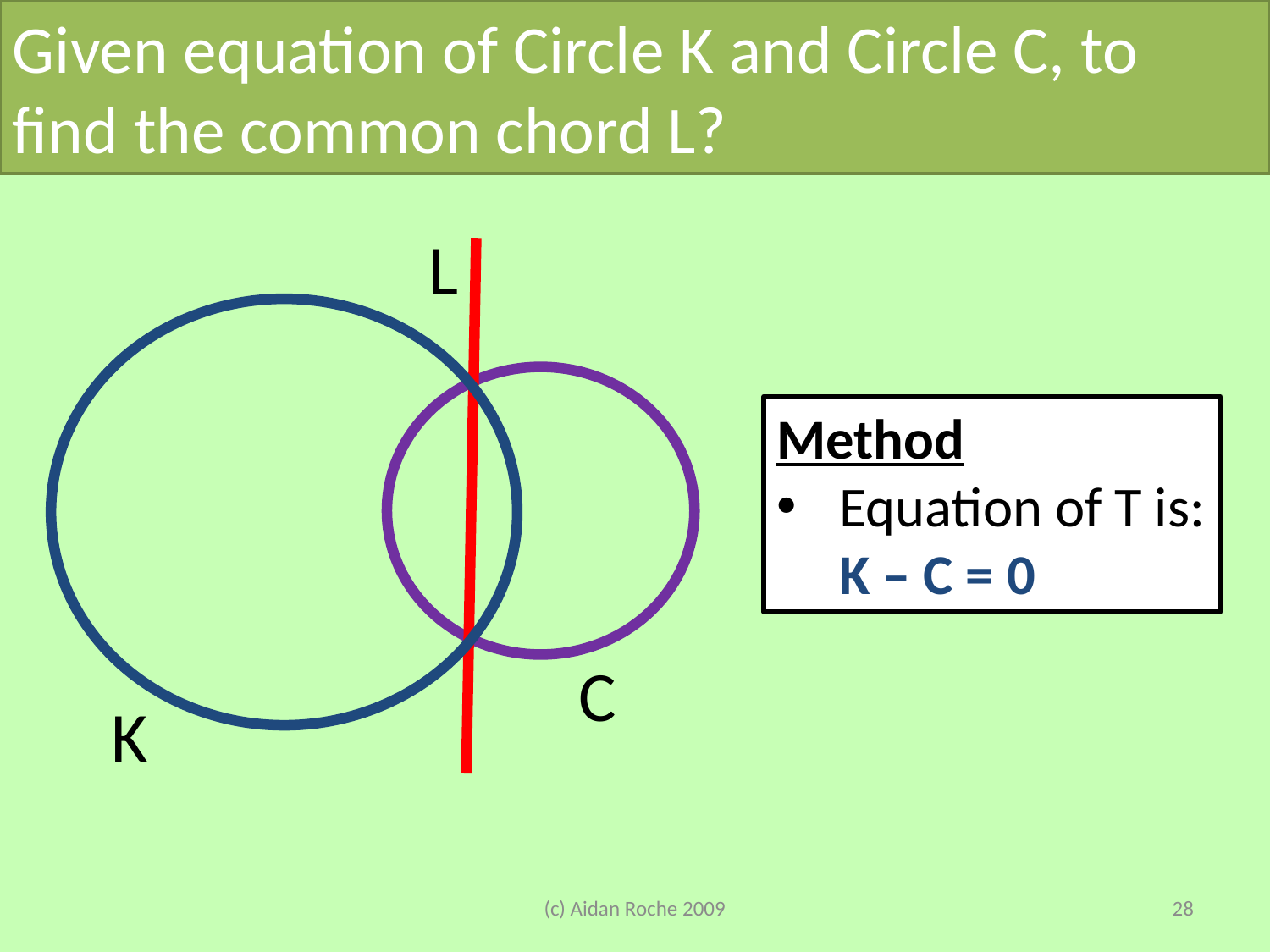

Given equation of Circle K and Circle C, to find the common chord L?
L

Method
Equation of T is: K – C = 0
C
K
(c) Aidan Roche 2009
28